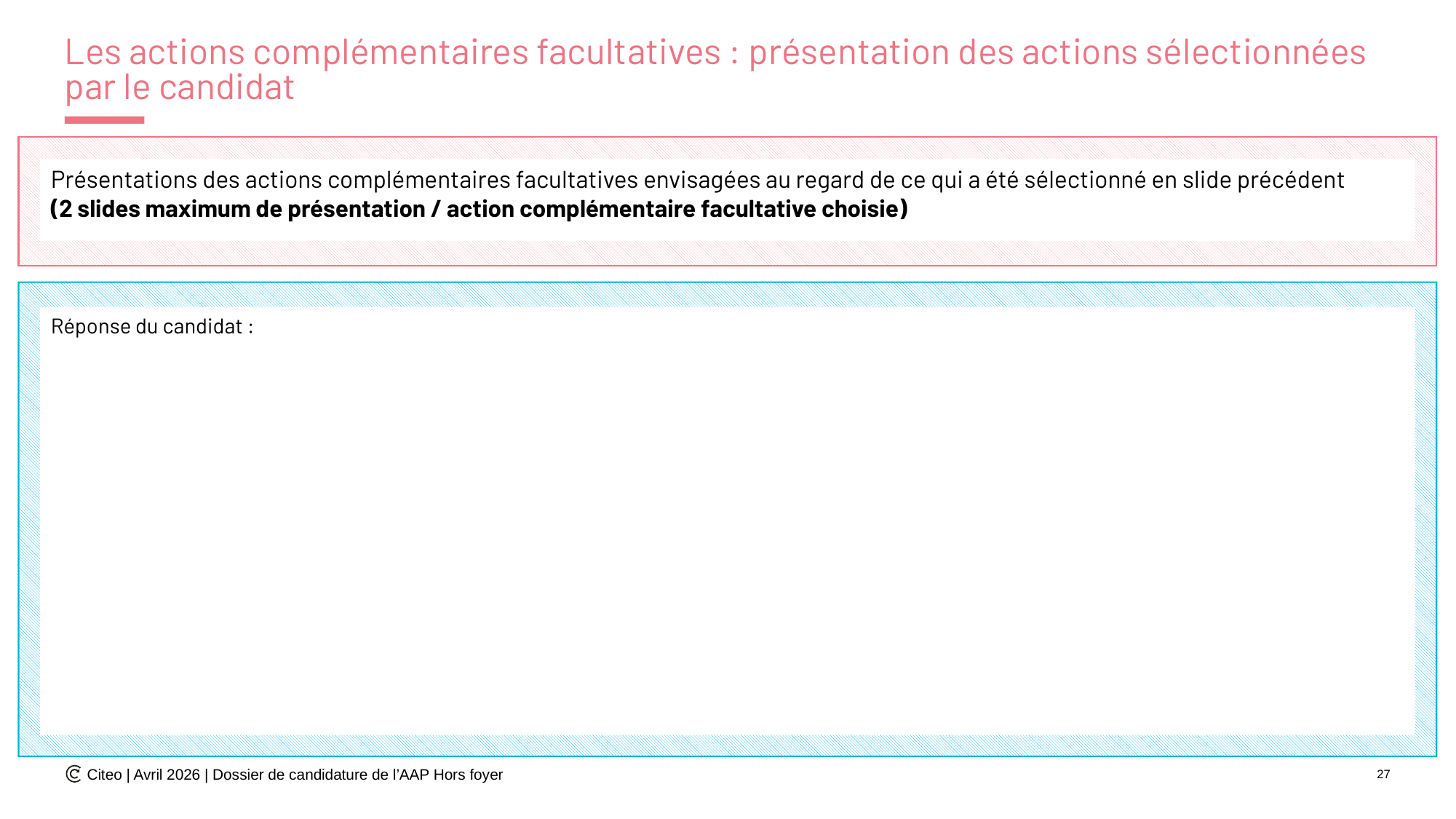

# Les actions complémentaires facultatives : présentation des actions sélectionnées par le candidat

Présentations des actions complémentaires facultatives envisagées au regard de ce qui a été sélectionné en slide précédent
(2 slides maximum de présentation / action complémentaire facultative choisie)

Réponse du candidat :

Citeo | Avril 2026 | Dossier de candidature de l’AAP Hors foyer
27